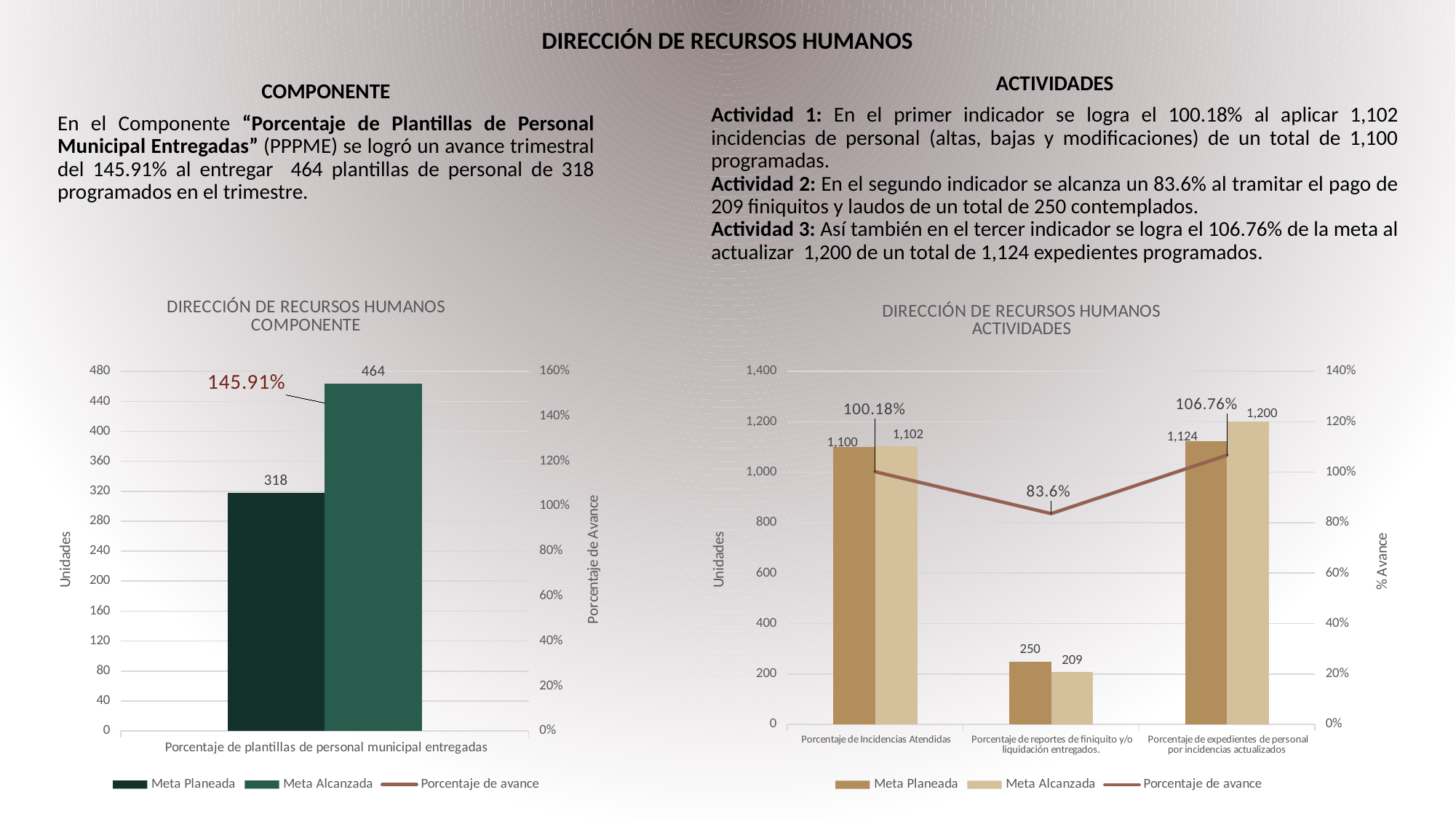

DIRECCIÓN DE RECURSOS HUMANOS

ACTIVIDADES
Actividad 1: En el primer indicador se logra el 100.18% al aplicar 1,102 incidencias de personal (altas, bajas y modificaciones) de un total de 1,100 programadas.
Actividad 2: En el segundo indicador se alcanza un 83.6% al tramitar el pago de 209 finiquitos y laudos de un total de 250 contemplados.
Actividad 3: Así también en el tercer indicador se logra el 106.76% de la meta al actualizar  1,200 de un total de 1,124 expedientes programados.

COMPONENTE
En el Componente “Porcentaje de Plantillas de Personal Municipal Entregadas” (PPPME) se logró un avance trimestral del 145.91% al entregar  464 plantillas de personal de 318 programados en el trimestre.

### Chart: DIRECCIÓN DE RECURSOS HUMANOS
COMPONENTE

| Category | Meta Planeada | Meta Alcanzada |  |
|---|---|---|---|
|  Porcentaje de plantillas de personal municipal entregadas | 318.0 | 464.0 | 1.4591194968553458 |

### Chart: DIRECCIÓN DE RECURSOS HUMANOS
ACTIVIDADES

| Category | Meta Planeada | Meta Alcanzada |  |
|---|---|---|---|
|  Porcentaje de Incidencias Atendidas | 1100.0 | 1102.0 | 1.0018181818181817 |
|  Porcentaje de reportes de finiquito y/o liquidación entregados. | 250.0 | 209.0 | 0.836 |
|  Porcentaje de expedientes de personal por incidencias actualizados | 1124.0 | 1200.0 | 1.0676156583629892 |